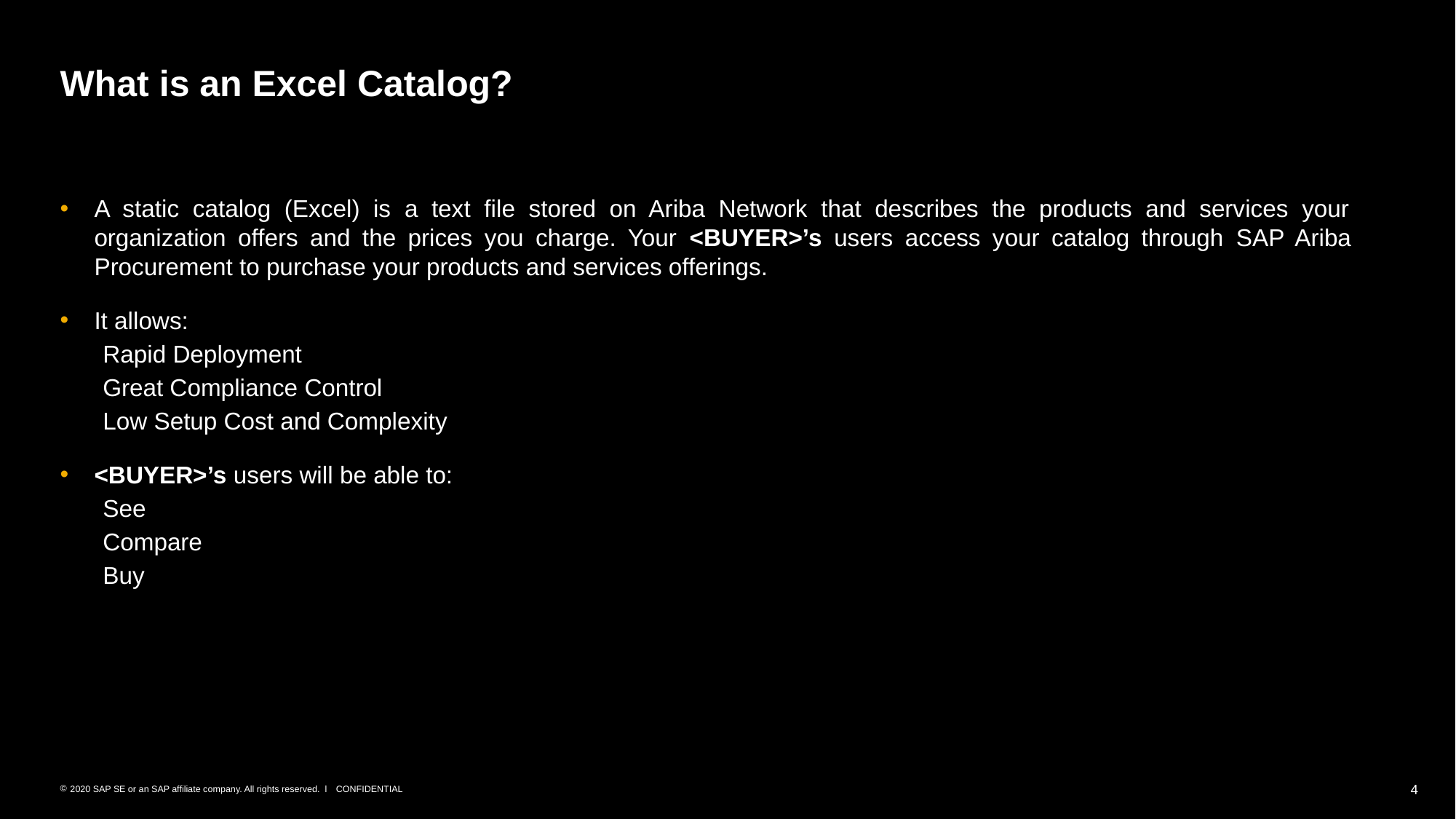

# What is an Excel Catalog?
A static catalog (Excel) is a text file stored on Ariba Network that describes the products and services your organization offers and the prices you charge. Your <BUYER>’s users access your catalog through SAP Ariba Procurement to purchase your products and services offerings.
It allows:
Rapid Deployment
Great Compliance Control
Low Setup Cost and Complexity
<BUYER>’s users will be able to:
See
Compare
Buy